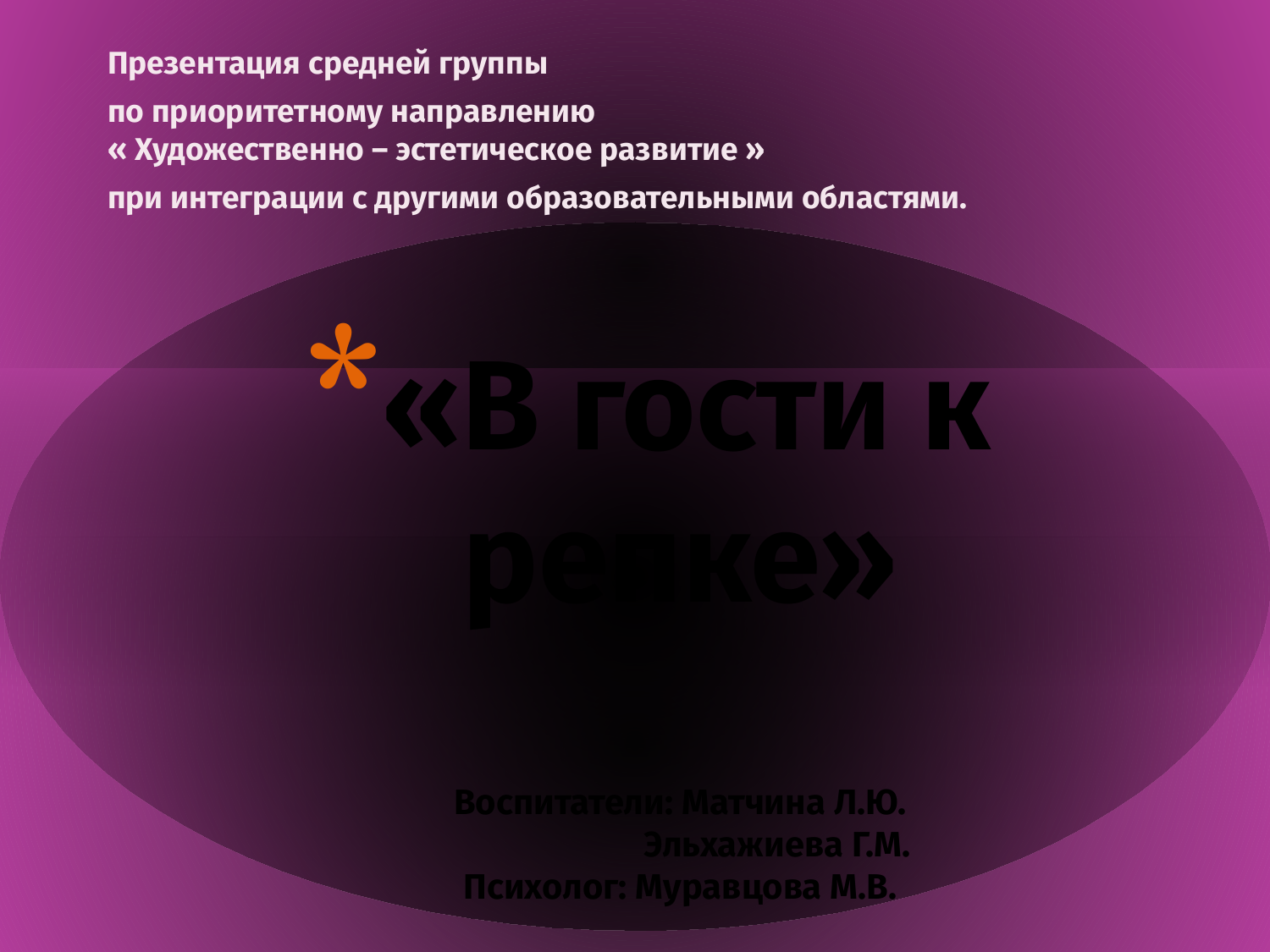

Презентация средней группы
по приоритетному направлению
« Художественно – эстетическое развитие »
при интеграции с другими образовательными областями.

# «В гости к репке» Воспитатели: Матчина Л.Ю. Эльхажиева Г.М. Психолог: Муравцова М.В.